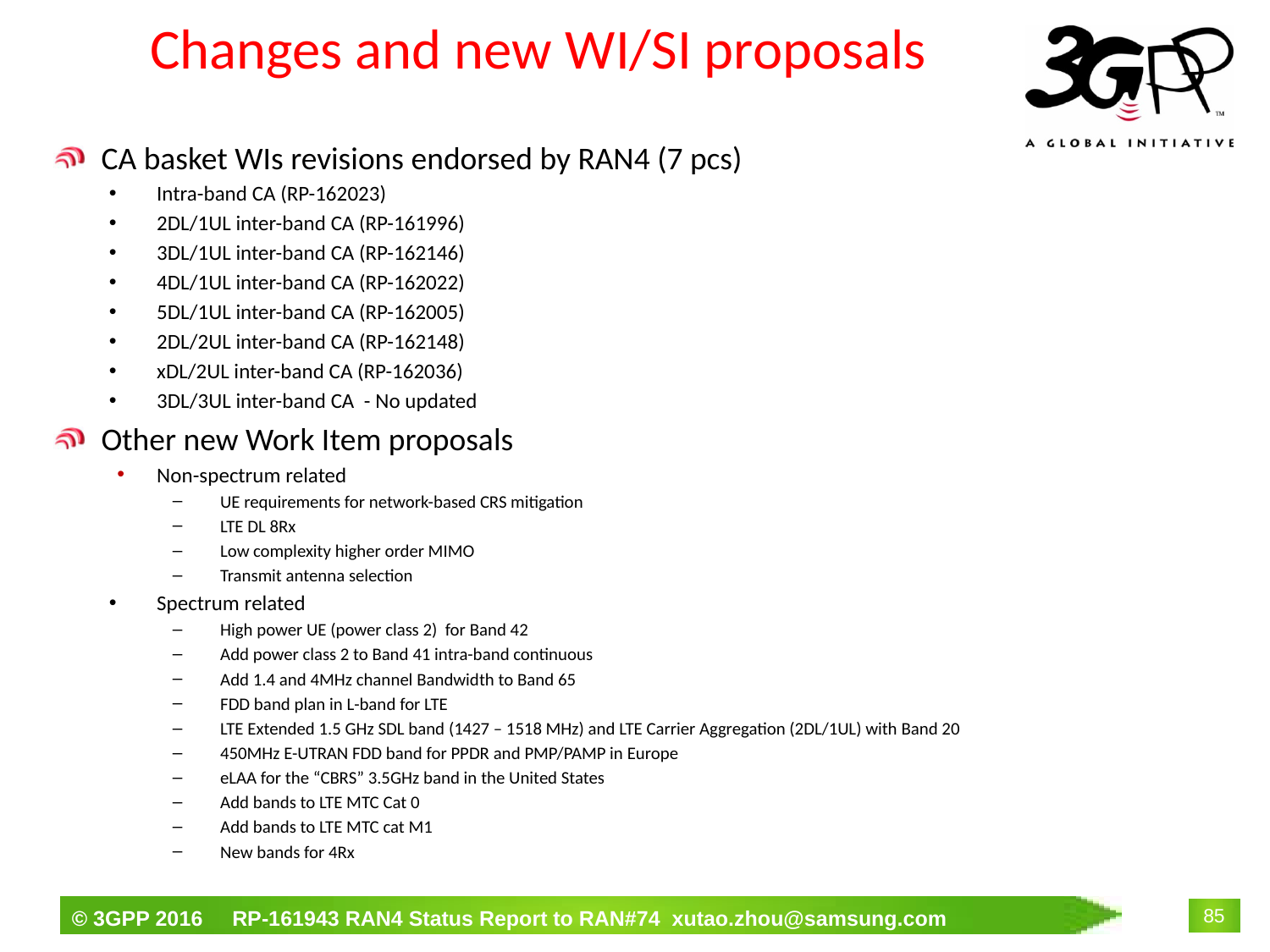

# Changes and new WI/SI proposals
CA basket WIs revisions endorsed by RAN4 (7 pcs)
Intra-band CA (RP-162023)
2DL/1UL inter-band CA (RP-161996)
3DL/1UL inter-band CA (RP-162146)
4DL/1UL inter-band CA (RP-162022)
5DL/1UL inter-band CA (RP-162005)
2DL/2UL inter-band CA (RP-162148)
xDL/2UL inter-band CA (RP-162036)
3DL/3UL inter-band CA  - No updated
Other new Work Item proposals
Non-spectrum related
UE requirements for network-based CRS mitigation
LTE DL 8Rx
Low complexity higher order MIMO
Transmit antenna selection
Spectrum related
High power UE (power class 2)  for Band 42
Add power class 2 to Band 41 intra-band continuous
Add 1.4 and 4MHz channel Bandwidth to Band 65
FDD band plan in L-band for LTE
LTE Extended 1.5 GHz SDL band (1427 – 1518 MHz) and LTE Carrier Aggregation (2DL/1UL) with Band 20
450MHz E-UTRAN FDD band for PPDR and PMP/PAMP in Europe
eLAA for the “CBRS” 3.5GHz band in the United States
Add bands to LTE MTC Cat 0
Add bands to LTE MTC cat M1
New bands for 4Rx